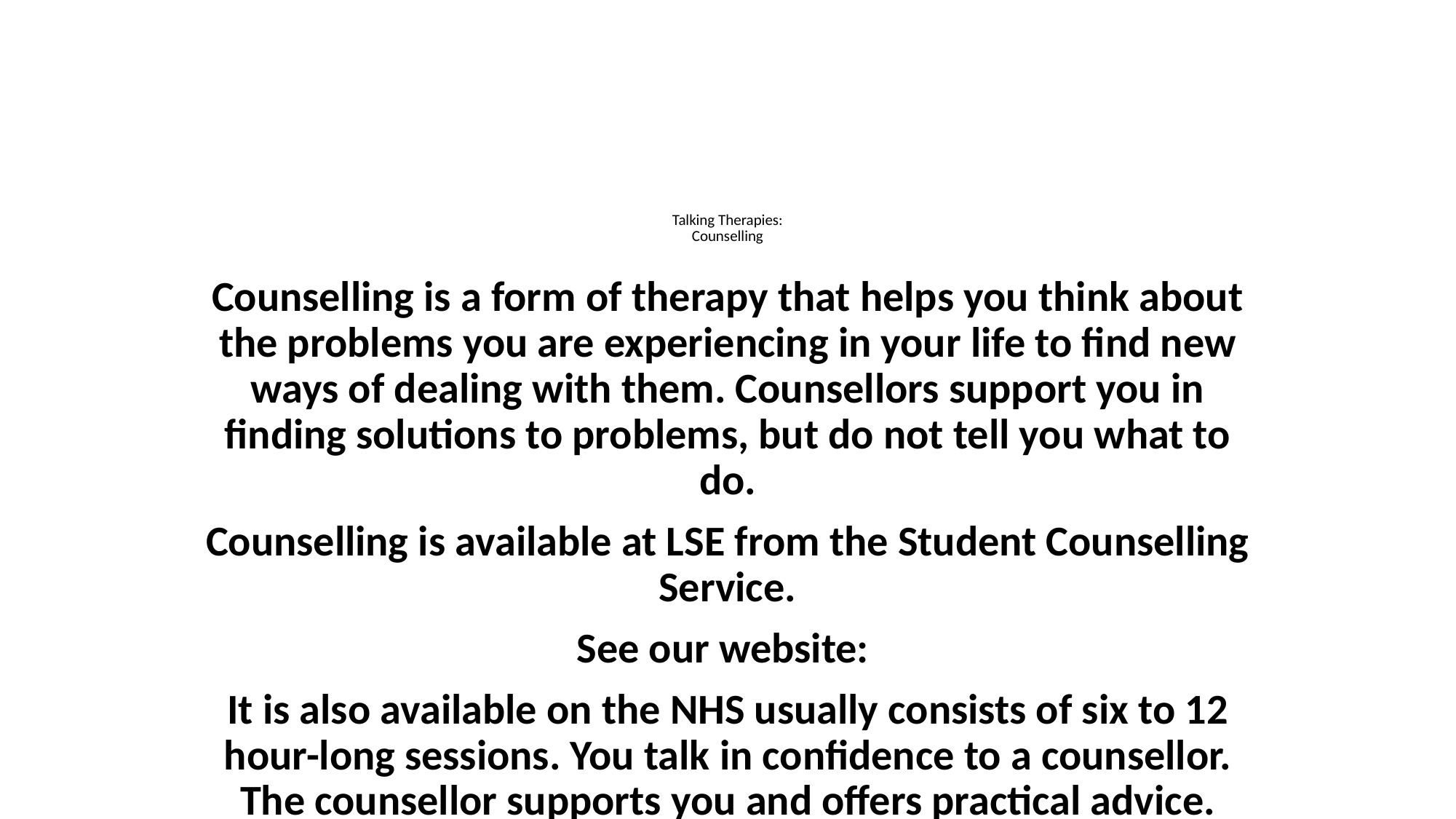

# Talking Therapies: Counselling
Counselling is a form of therapy that helps you think about the problems you are experiencing in your life to find new ways of dealing with them. Counsellors support you in finding solutions to problems, but do not tell you what to do.
Counselling is available at LSE from the Student Counselling Service.
See our website:
It is also available on the NHS usually consists of six to 12 hour-long sessions. You talk in confidence to a counsellor. The counsellor supports you and offers practical advice.